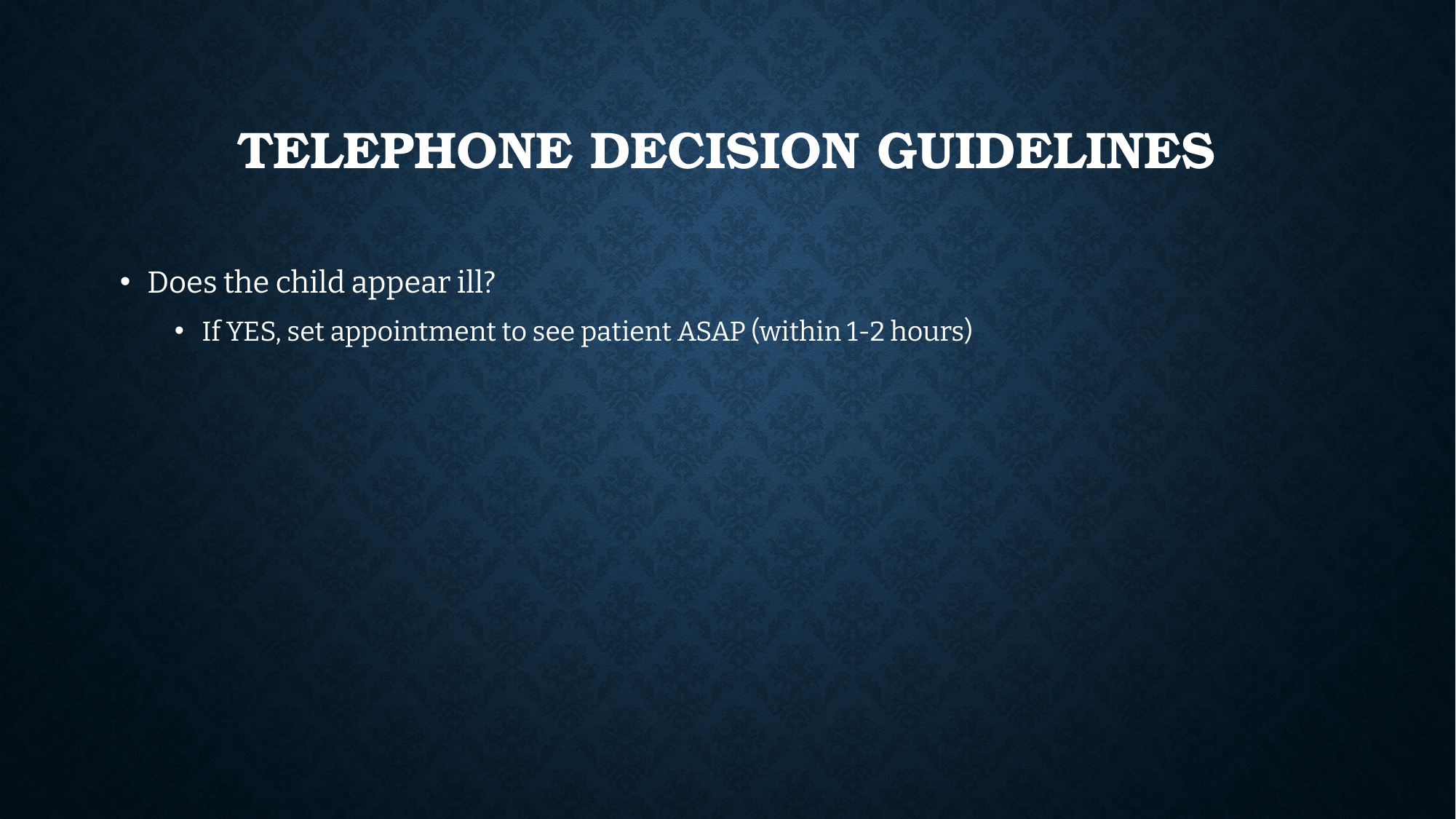

# Telephone decision Guidelines
Does the child appear ill?
If YES, set appointment to see patient ASAP (within 1-2 hours)